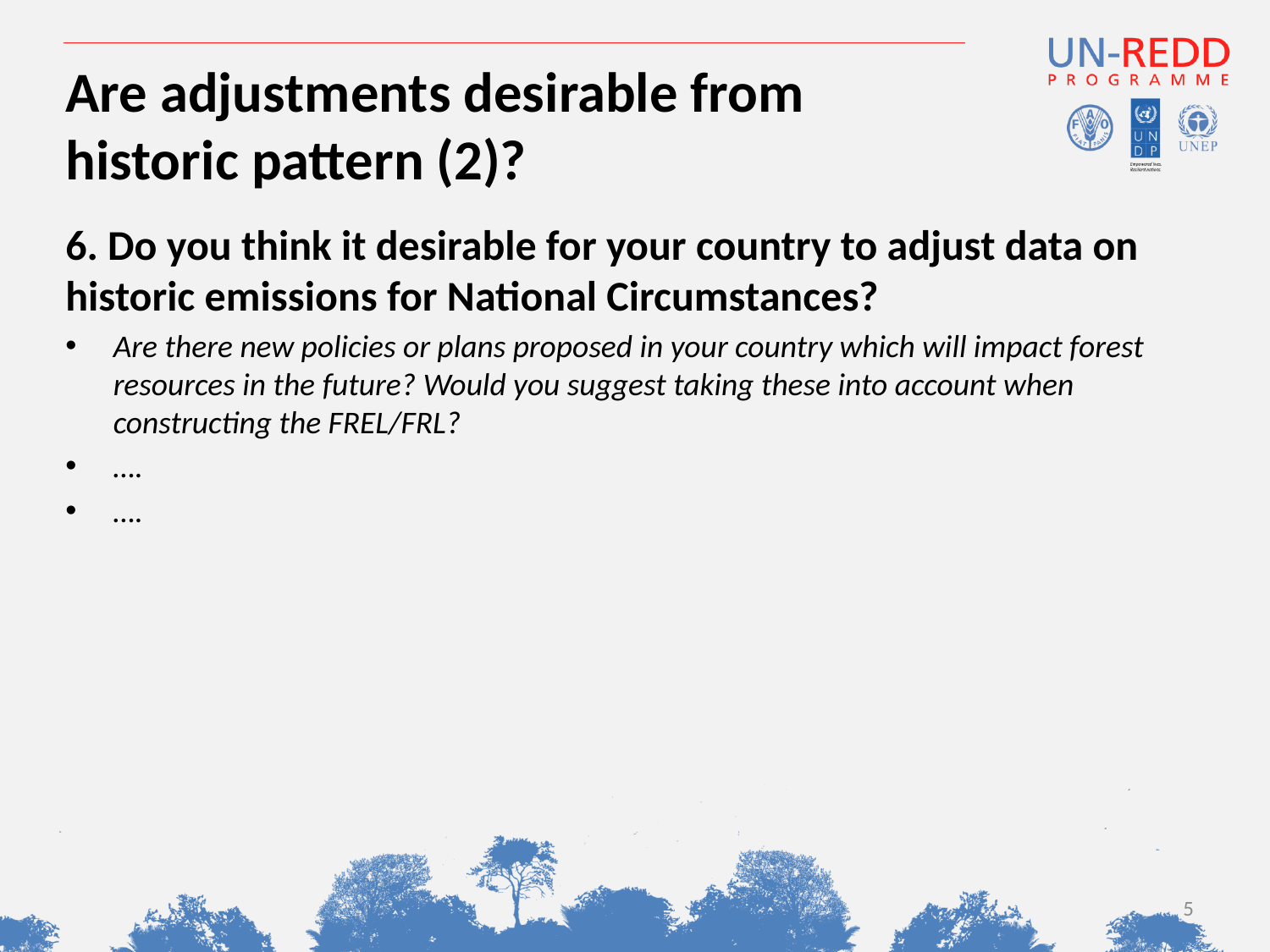

Are adjustments desirable from historic pattern (2)?
6. Do you think it desirable for your country to adjust data on historic emissions for National Circumstances?
Are there new policies or plans proposed in your country which will impact forest resources in the future? Would you suggest taking these into account when constructing the FREL/FRL?
….
….

5